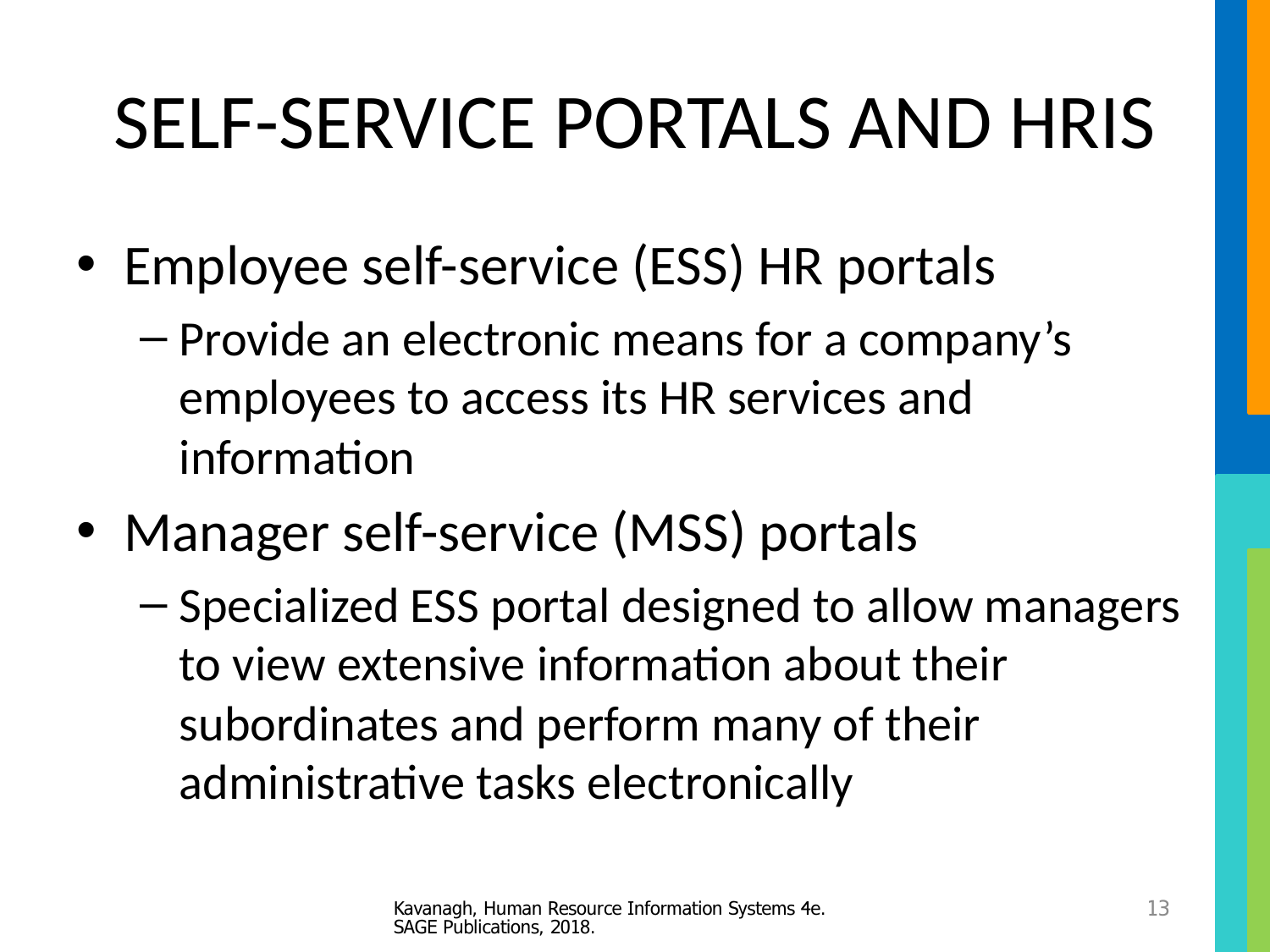

# SELF-SERVICE PORTALS AND HRIS
Employee self-service (ESS) HR portals
Provide an electronic means for a company’s employees to access its HR services and information
Manager self-service (MSS) portals
Specialized ESS portal designed to allow managers to view extensive information about their subordinates and perform many of their administrative tasks electronically
Kavanagh, Human Resource Information Systems 4e. SAGE Publications, 2018.
13